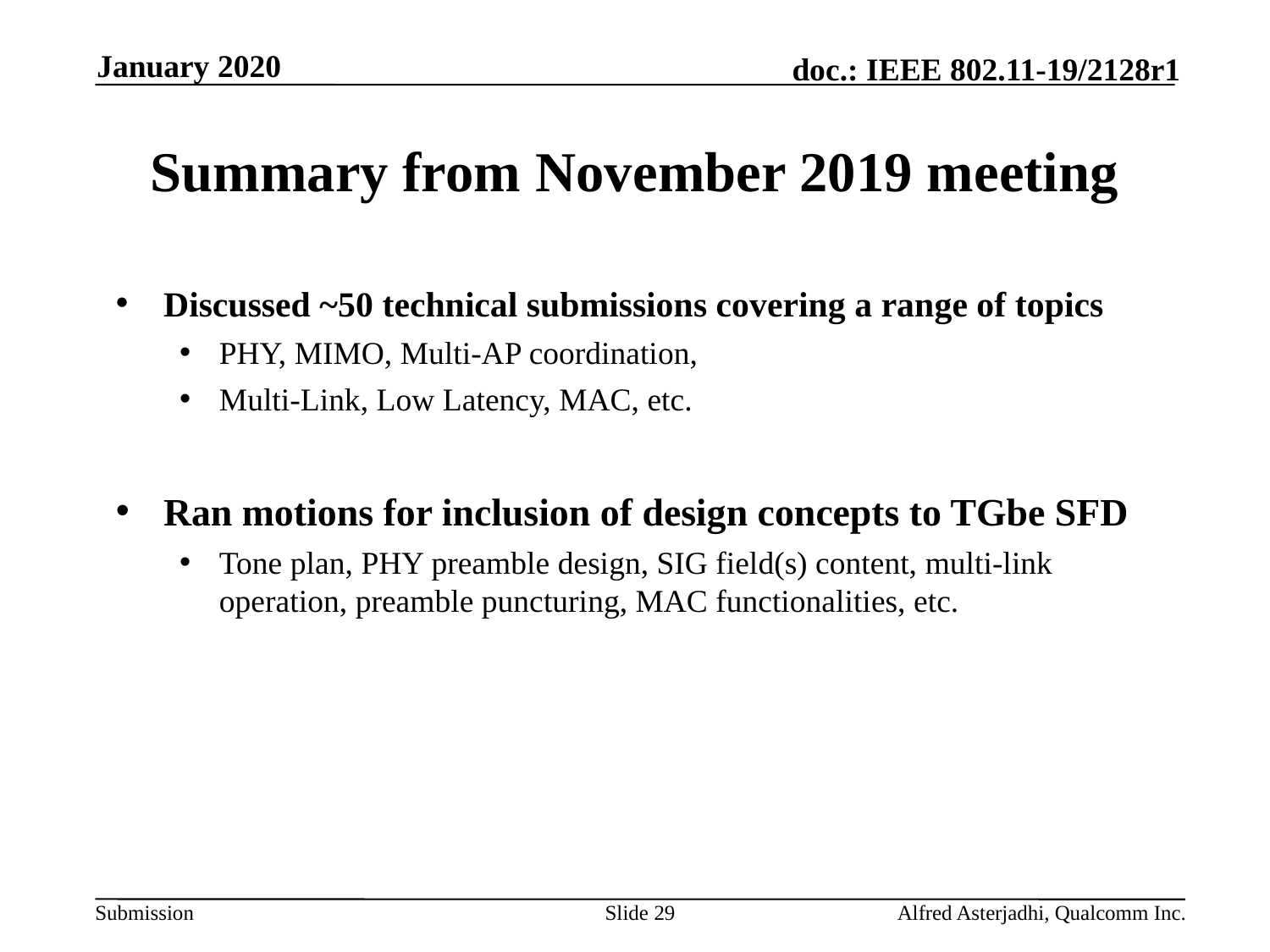

January 2020
# Summary from November 2019 meeting
Discussed ~50 technical submissions covering a range of topics
PHY, MIMO, Multi-AP coordination,
Multi-Link, Low Latency, MAC, etc.

Ran motions for inclusion of design concepts to TGbe SFD
Tone plan, PHY preamble design, SIG field(s) content, multi-link operation, preamble puncturing, MAC functionalities, etc.
Slide 29
Alfred Asterjadhi, Qualcomm Inc.